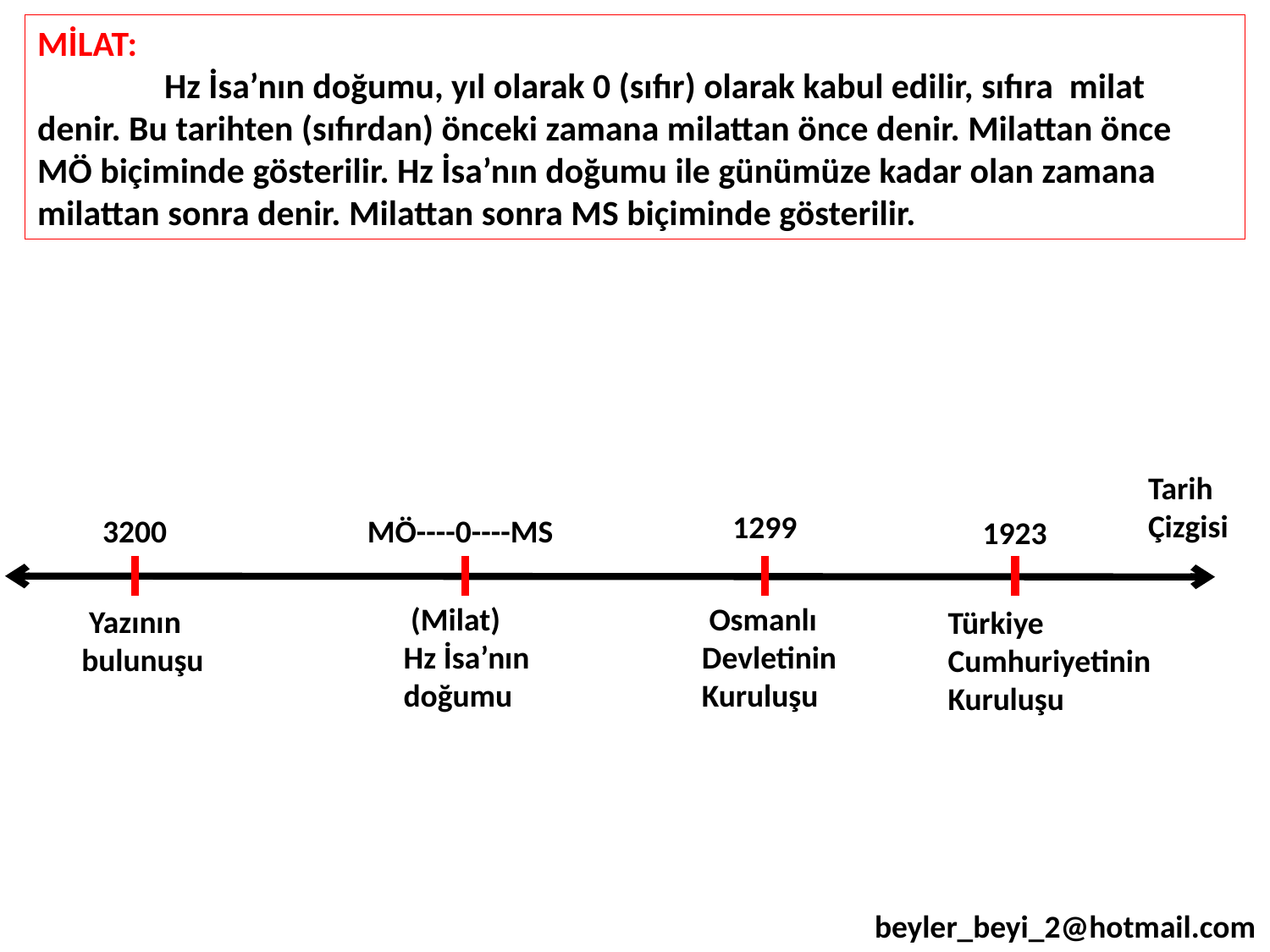

MİLAT:
	Hz İsa’nın doğumu, yıl olarak 0 (sıfır) olarak kabul edilir, sıfıra  milat denir. Bu tarihten (sıfırdan) önceki zamana milattan önce denir. Milattan önce MÖ biçiminde gösterilir. Hz İsa’nın doğumu ile günümüze kadar olan zamana milattan sonra denir. Milattan sonra MS biçiminde gösterilir.
Tarih
Çizgisi
1299
3200
MÖ----0----MS
1923
 (Milat)
Hz İsa’nın
doğumu
 Osmanlı
Devletinin
Kuruluşu
 Yazının
bulunuşu
Türkiye
Cumhuriyetinin
Kuruluşu
beyler_beyi_2@hotmail.com